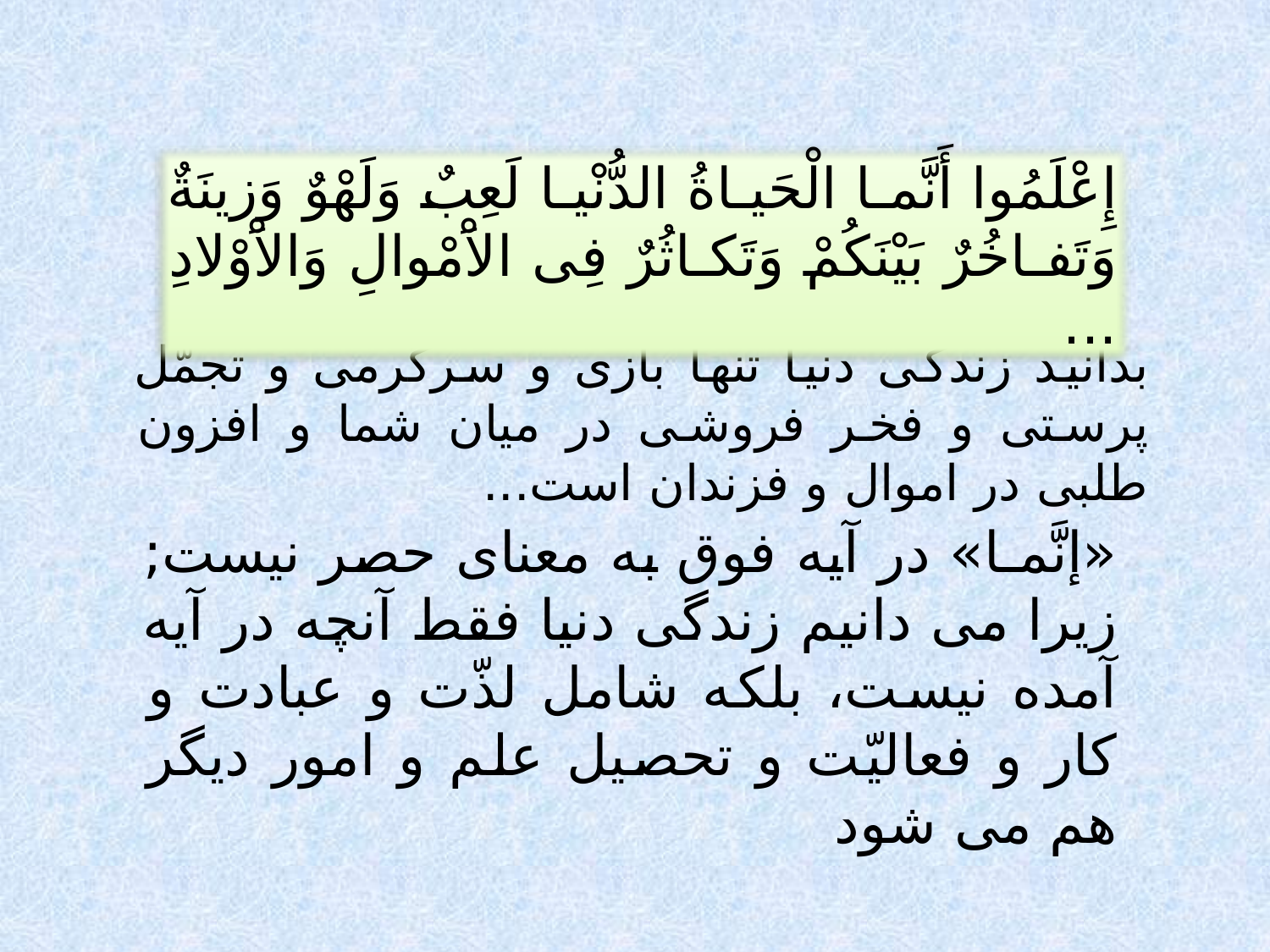

إِعْلَمُوا أَنَّمـا الْحَيـاةُ الدُّنْيـا لَعِبٌ وَلَهْوٌ وَزينَةٌ وَتَفـاخُرٌ بَيْنَكُمْ وَتَكـاثُرٌ فِى الاَْمْوالِ وَالاَْوْلادِ ...
بدانيد زندگى دنيا تنها بازى و سرگرمى و تجمّل پرستى و فخر فروشى در ميان شما و افزون طلبى در اموال و فزندان است...
«إنَّمـا» در آيه فوق به معناى حصر نيست; زيرا مى دانيم زندگى دنيا فقط آنچه در آيه آمده نيست، بلكه شامل لذّت و عبادت و كار و فعاليّت و تحصيل علم و امور ديگر هم مى شود